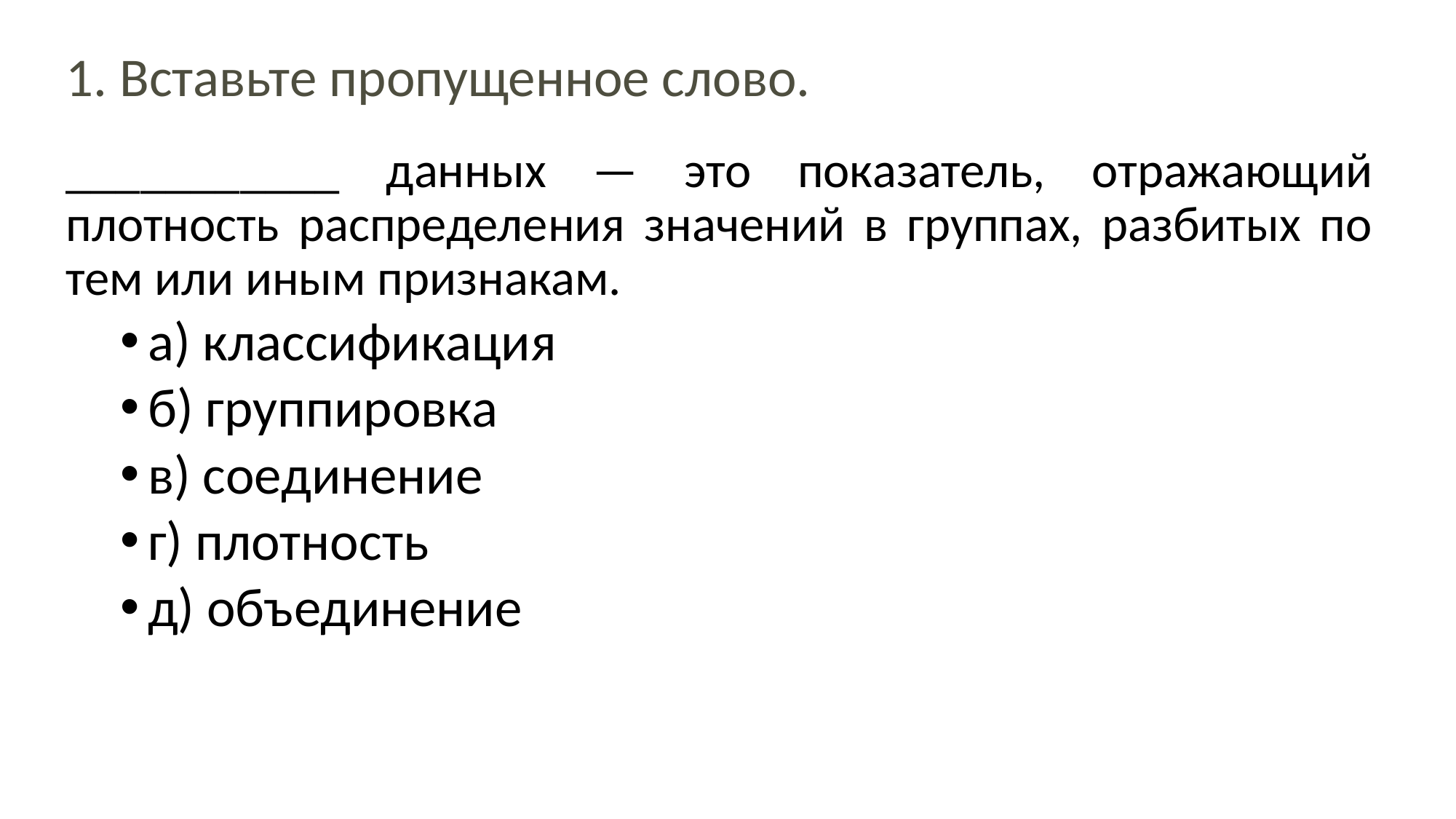

1. Вставьте пропущенное слово.
___________ данных — это показатель, отражающий плотность распределения значений в группах, разбитых по тем или иным признакам.
а) классификация
б) группировка
в) соединение
г) плотность
д) объединение